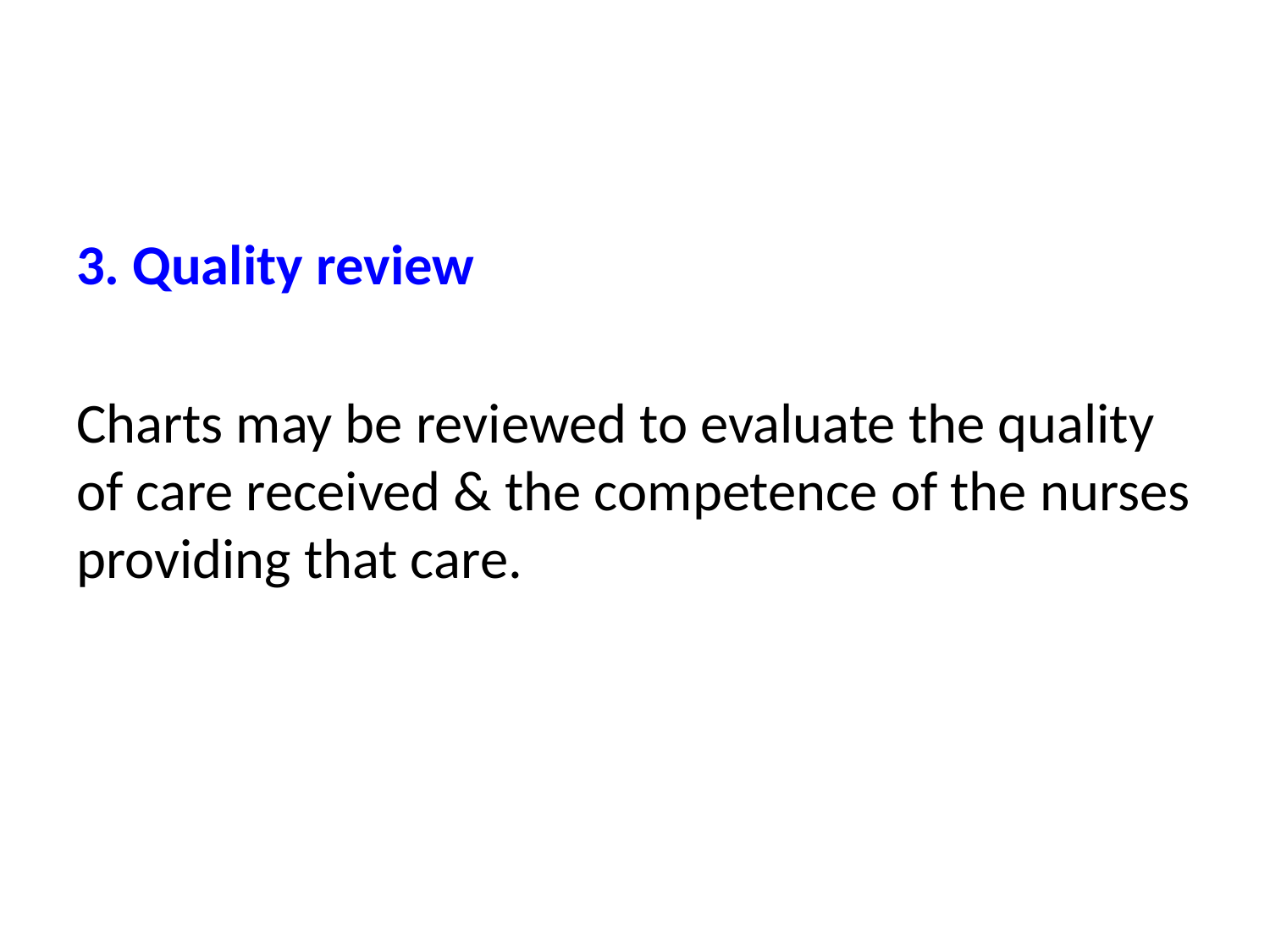

3. Quality review

Charts may be reviewed to evaluate the quality of care received & the competence of the nurses providing that care.